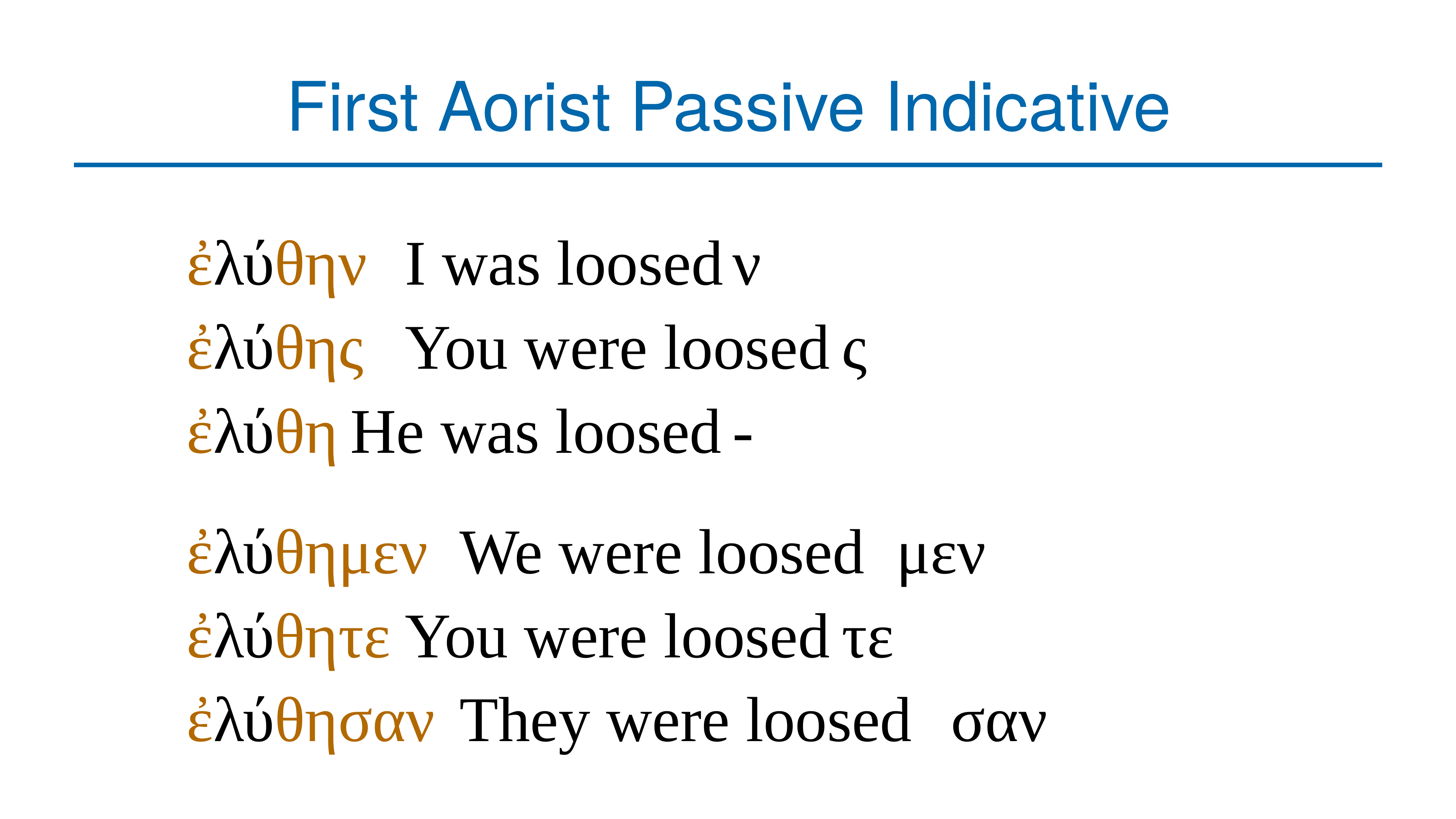

# First Aorist Passive Indicative
ἐλύθην	I was loosed	ν
ἐλύθης	You were loosed	ς
ἐλύθη	He was loosed	-
ἐλύθημεν	We were loosed	μεν
ἐλύθητε	You were loosed	τε
ἐλύθησαν	They were loosed	σαν